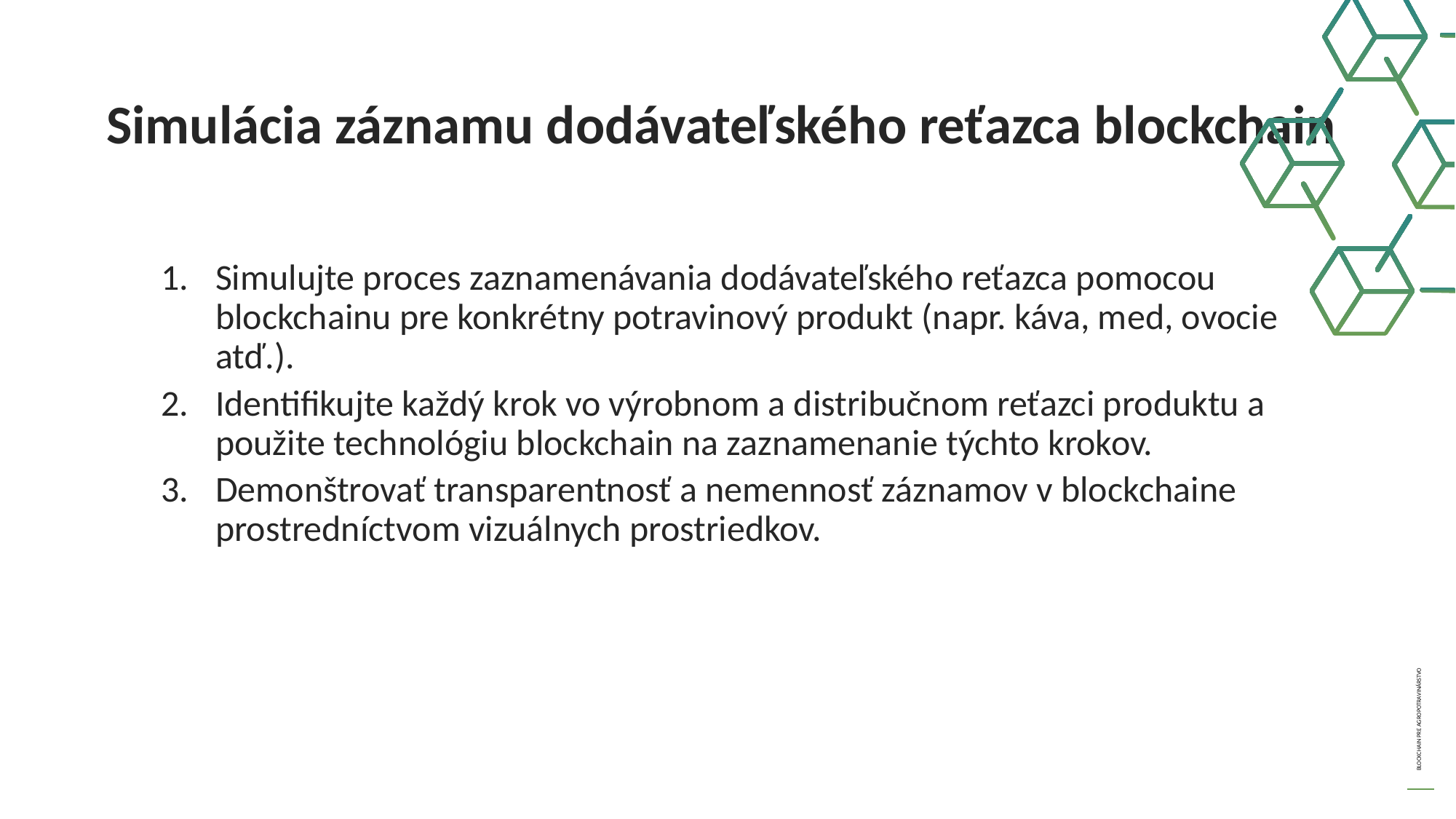

Simulácia záznamu dodávateľského reťazca blockchain
Simulujte proces zaznamenávania dodávateľského reťazca pomocou blockchainu pre konkrétny potravinový produkt (napr. káva, med, ovocie atď.).
Identifikujte každý krok vo výrobnom a distribučnom reťazci produktu a použite technológiu blockchain na zaznamenanie týchto krokov.
Demonštrovať transparentnosť a nemennosť záznamov v blockchaine prostredníctvom vizuálnych prostriedkov.